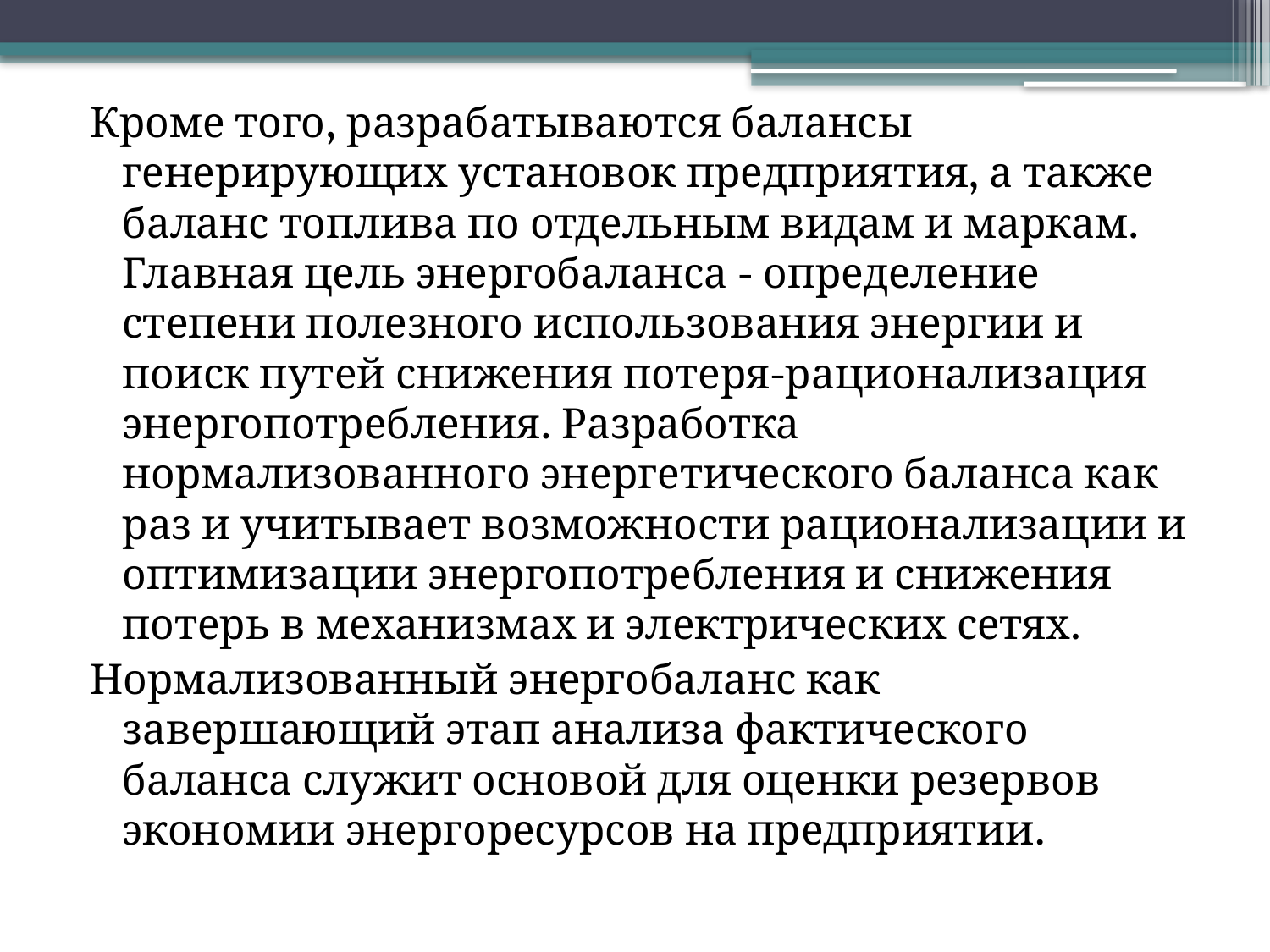

Кроме того, разрабатываются балансы генерирующих установок предприятия, а также баланс топлива по отдельным видам и маркам. Главная цель энергобаланса - определение степени полезного использования энергии и поиск путей снижения потеря-рационализация энергопотребления. Разработка нормализованного энергетического баланса как раз и учитывает возможности рационализации и оптимизации энергопотребления и снижения потерь в механизмах и электрических сетях.
Нормализованный энергобаланс как завершающий этап анализа фактического баланса служит основой для оценки резервов экономии энергоресурсов на предприятии.